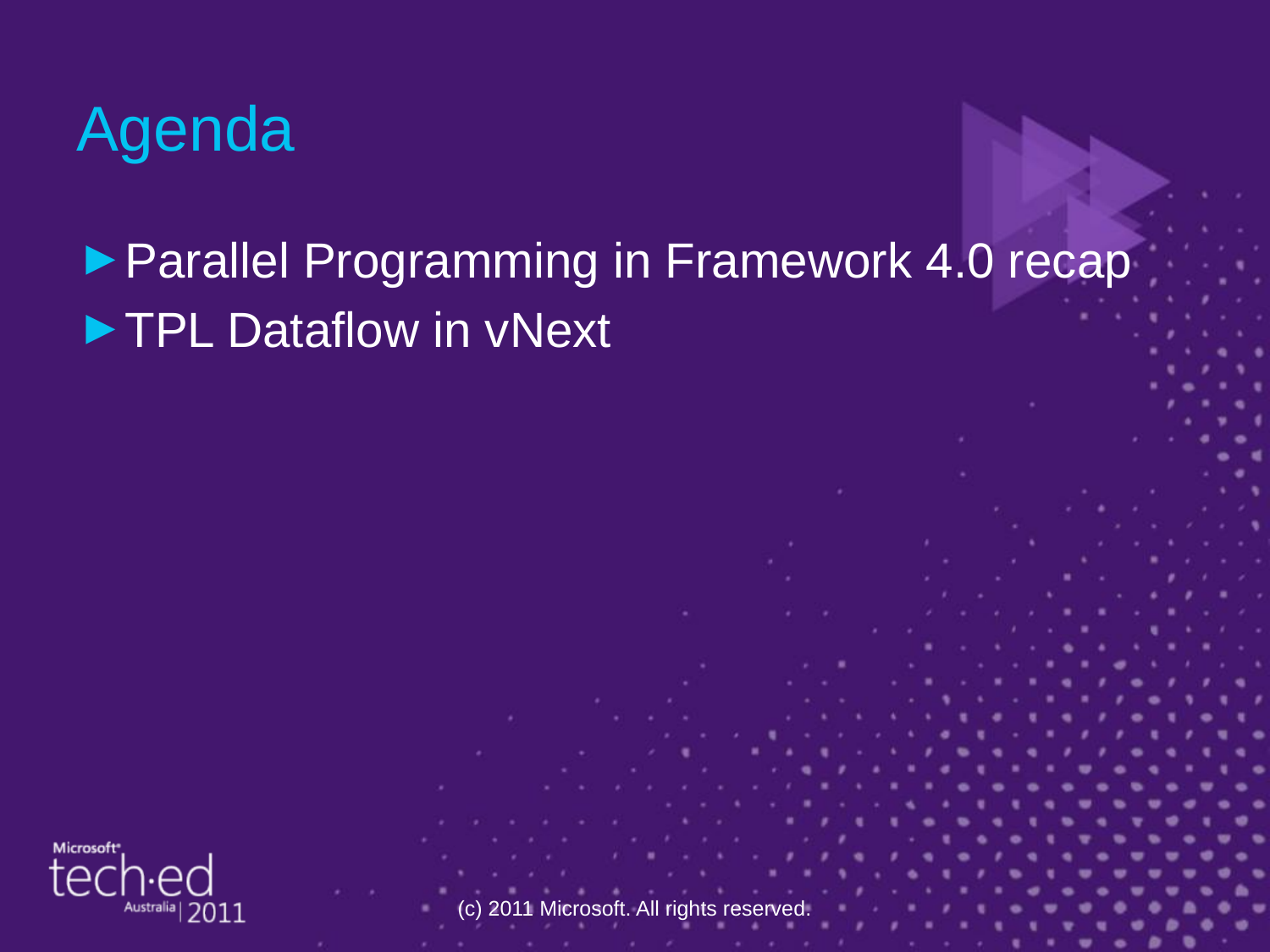

# Agenda
Parallel Programming in Framework 4.0 recap
TPL Dataflow in vNext
(c) 2011 Microsoft. All rights reserved.